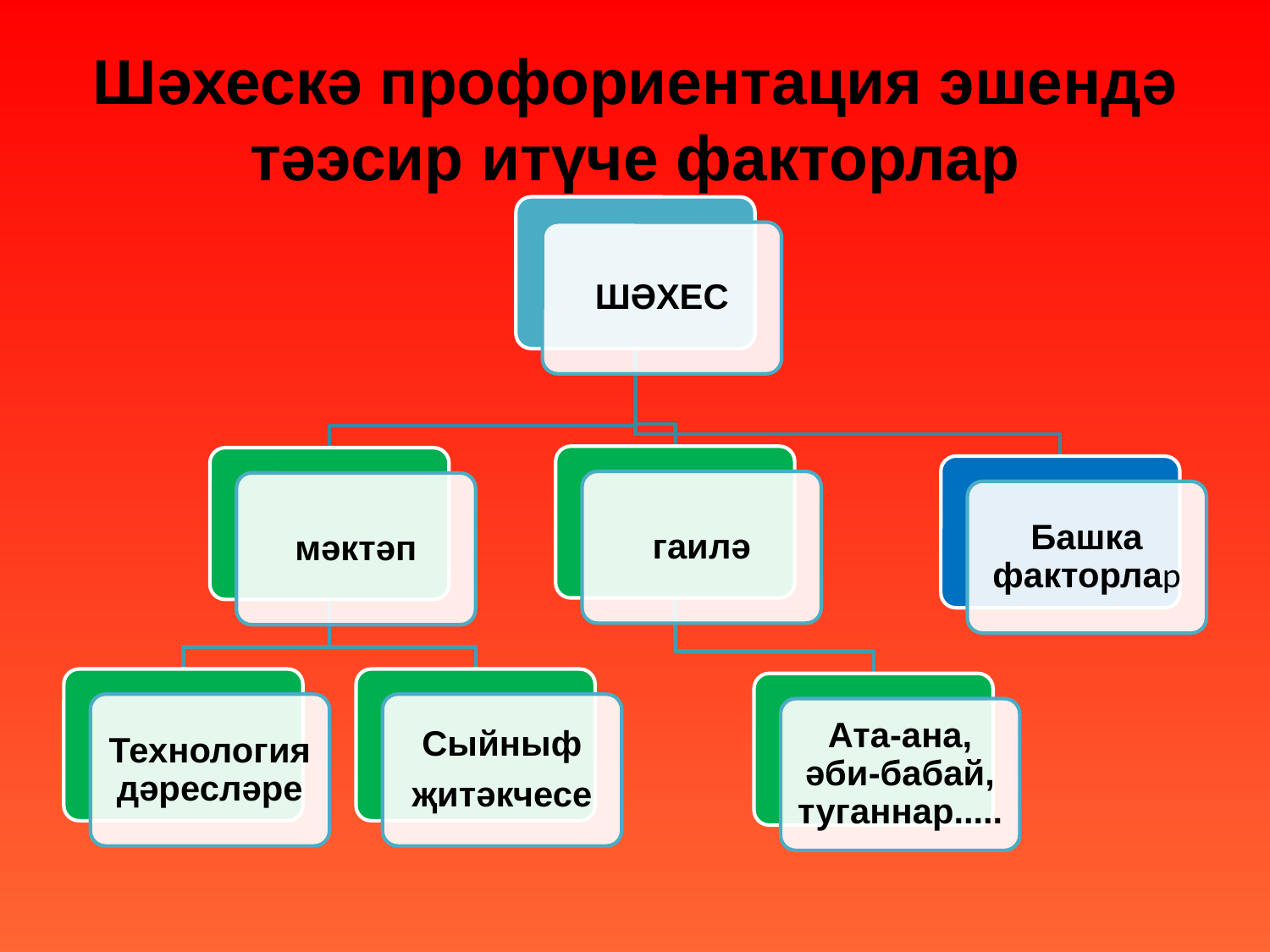

# Шәхескә профориентация эшендә тәэсир итүче факторлар
ШӘХЕС
мәктәп
Технология дәресләре
Сыйныф
җитәкчесе
гаилә
Ата-ана, әби-бабай, туганнар.....
Башка факторлар